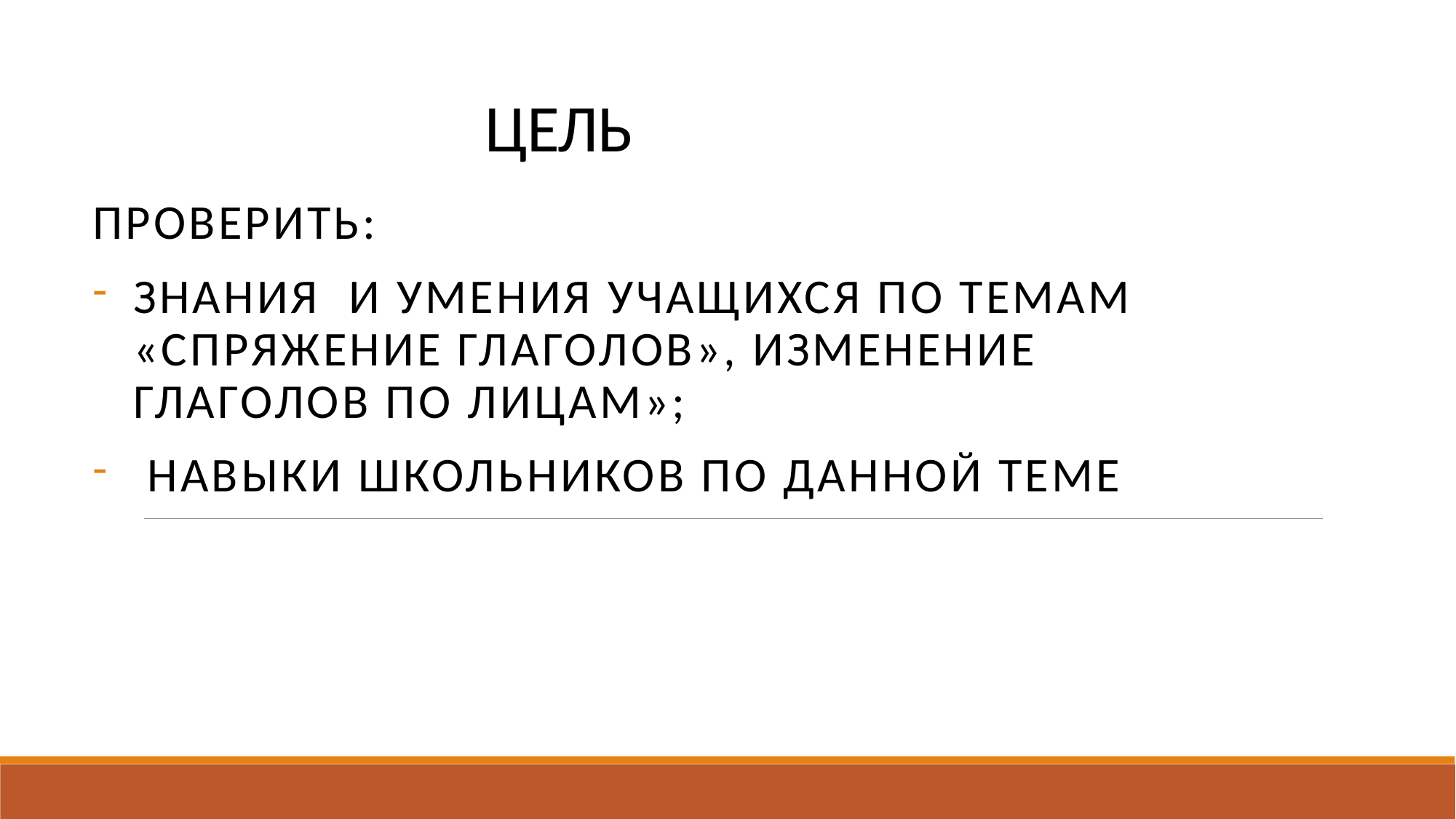

# ЦЕЛЬ
Проверить:
знания  и умения учащихся по темам «спряжение глаголов», изменение глаголов по лицам»;
 навыки школьников по данной теме